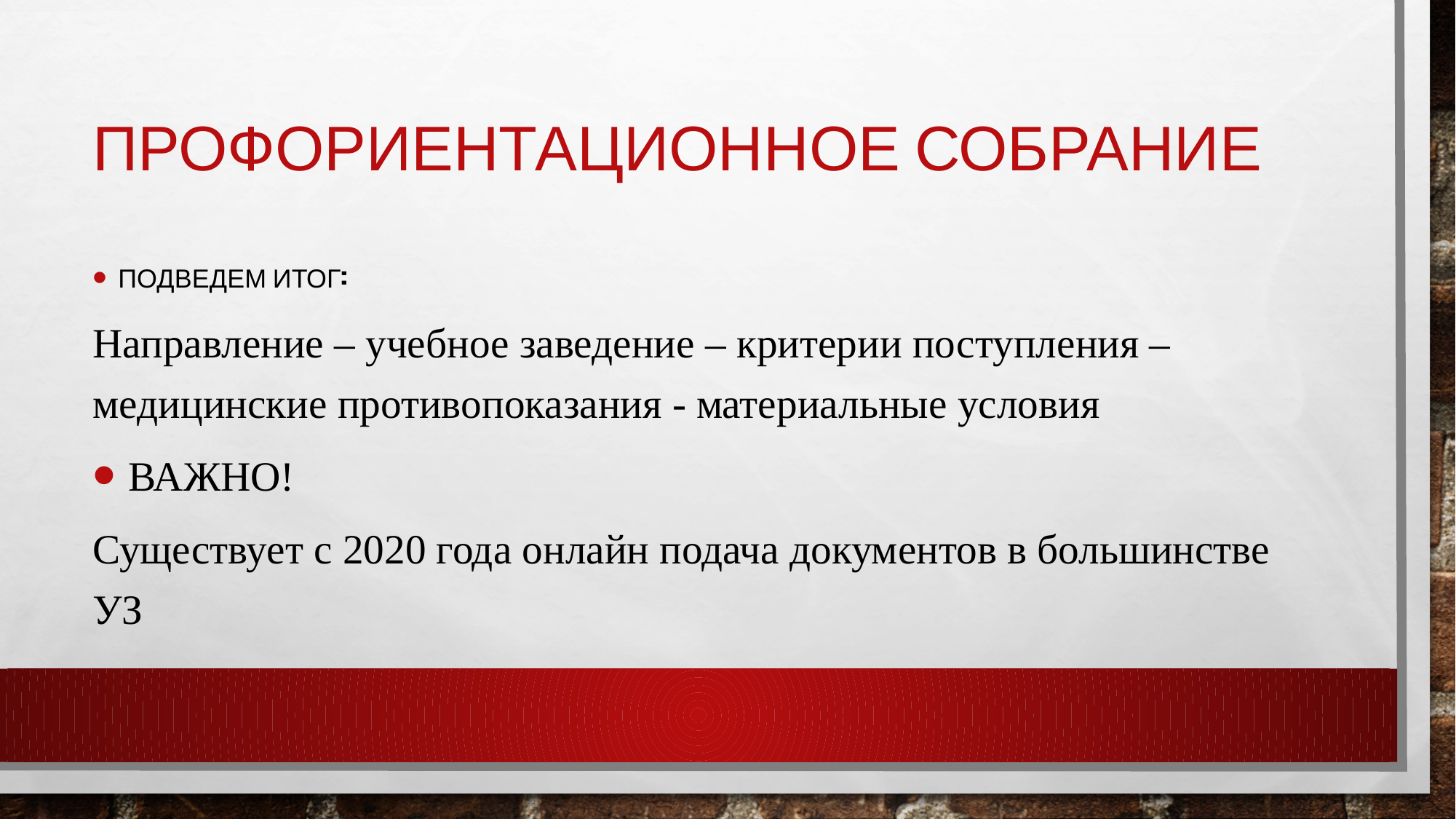

# профориентационное собрание
Подведем итог:
Направление – учебное заведение – критерии поступления – медицинские противопоказания - материальные условия
 ВАЖНО!
Существует с 2020 года онлайн подача документов в большинстве УЗ